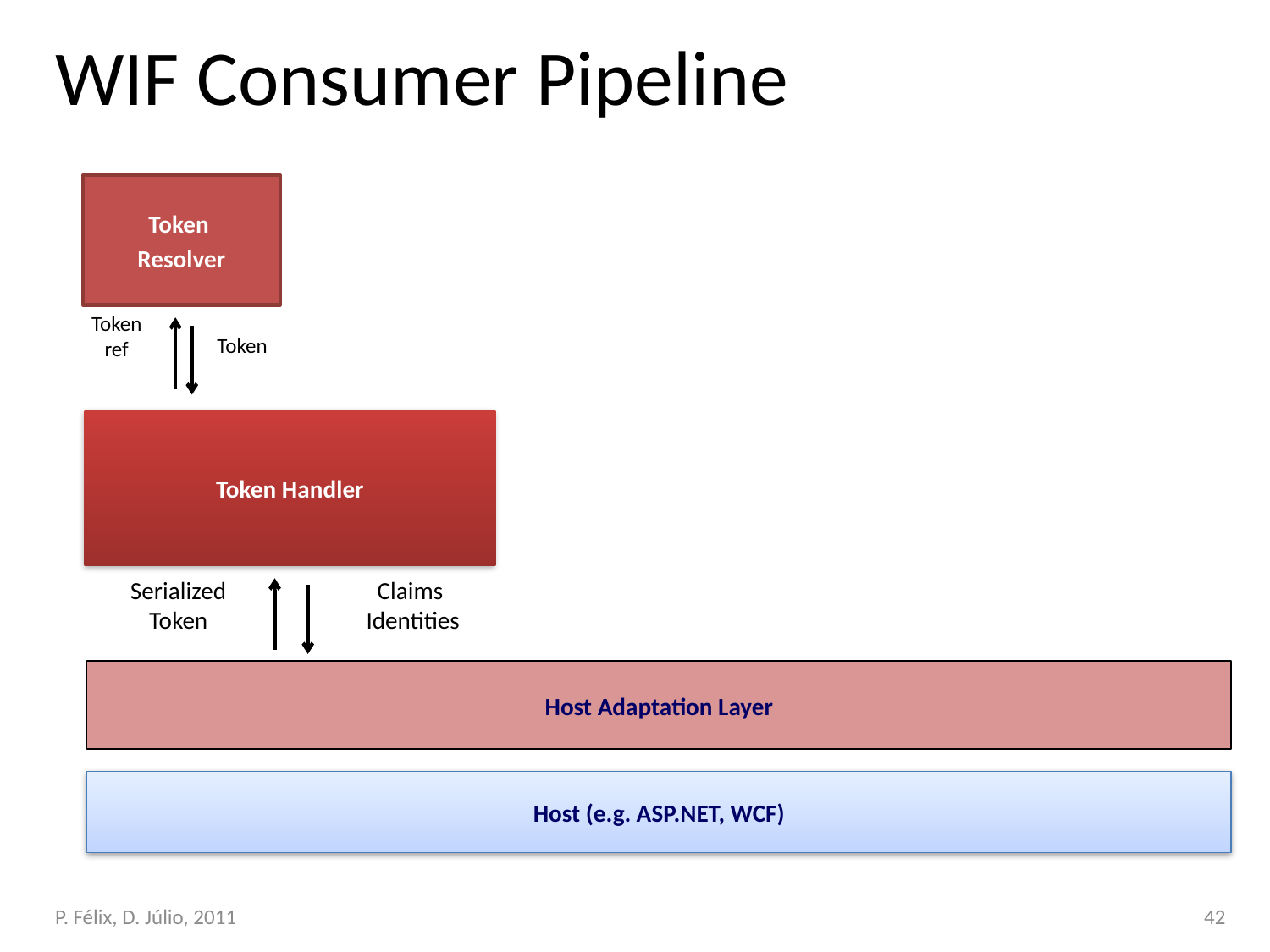

# WIF Consumer Pipeline
Token
Resolver
Token
ref
Token
Token Handler
Serialized
Token
Claims
Identities
Host Adaptation Layer
Host (e.g. ASP.NET, WCF)
P. Félix, D. Júlio, 2011
42